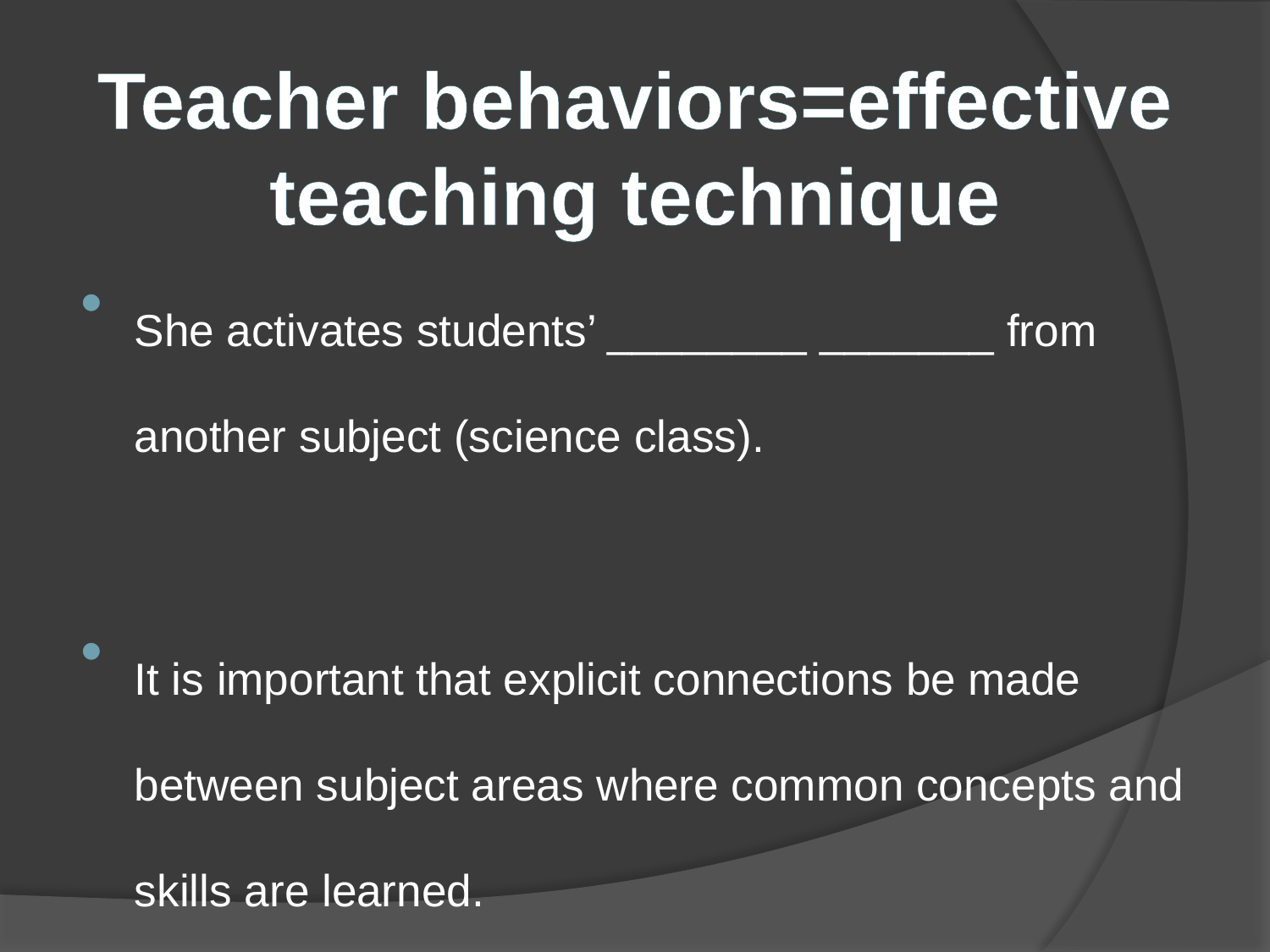

# Teacher behaviors=effective teaching technique
She activates students’ ________ _______ from another subject (science class).

It is important that explicit connections be made between subject areas where common concepts and skills are learned.